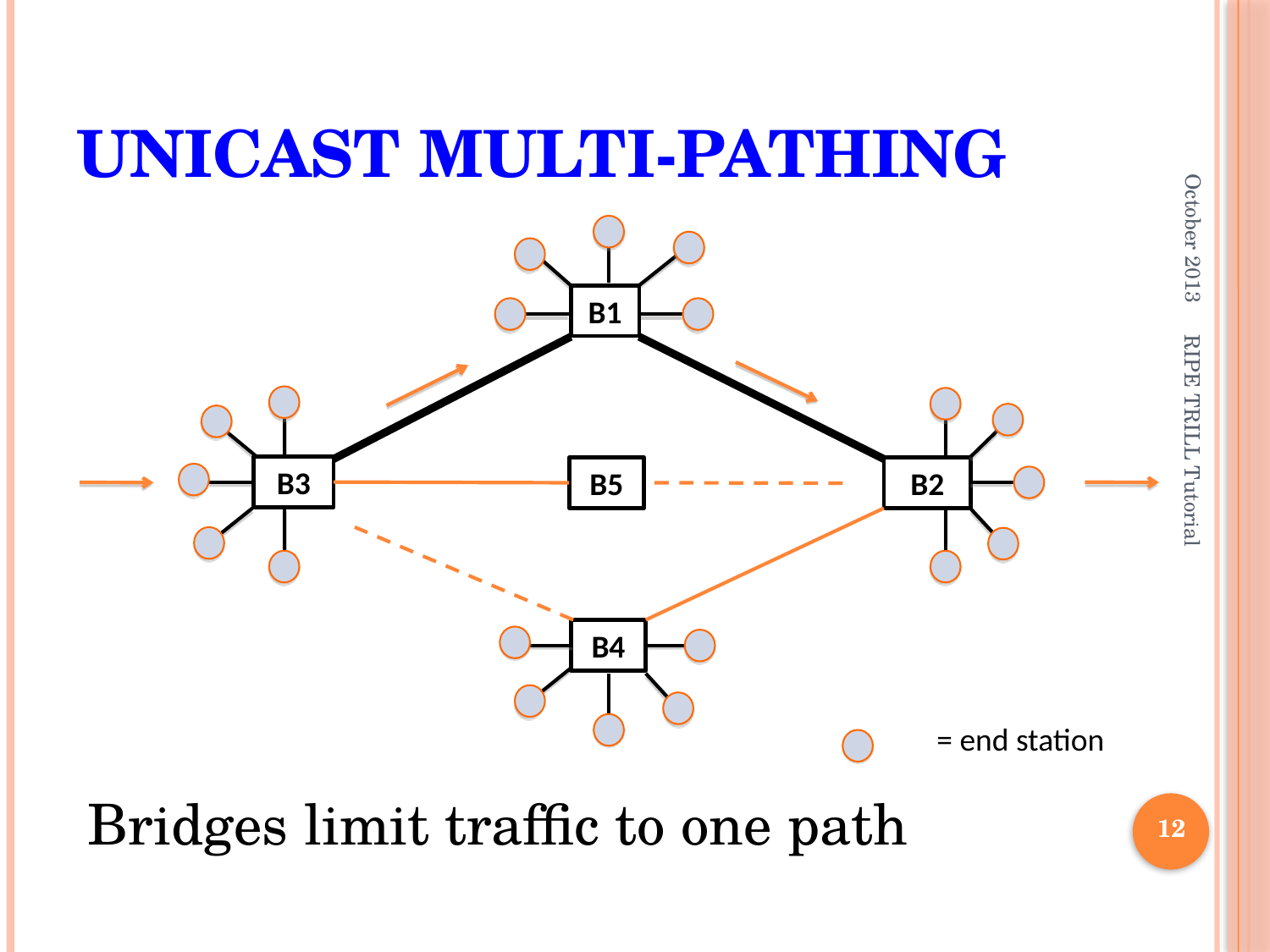

# Unicast Multi-Pathing
October 2013

B1

B3
B2
B5

RIPE TRILL Tutorial

B4

= end station

Bridges limit traffic to one path
12